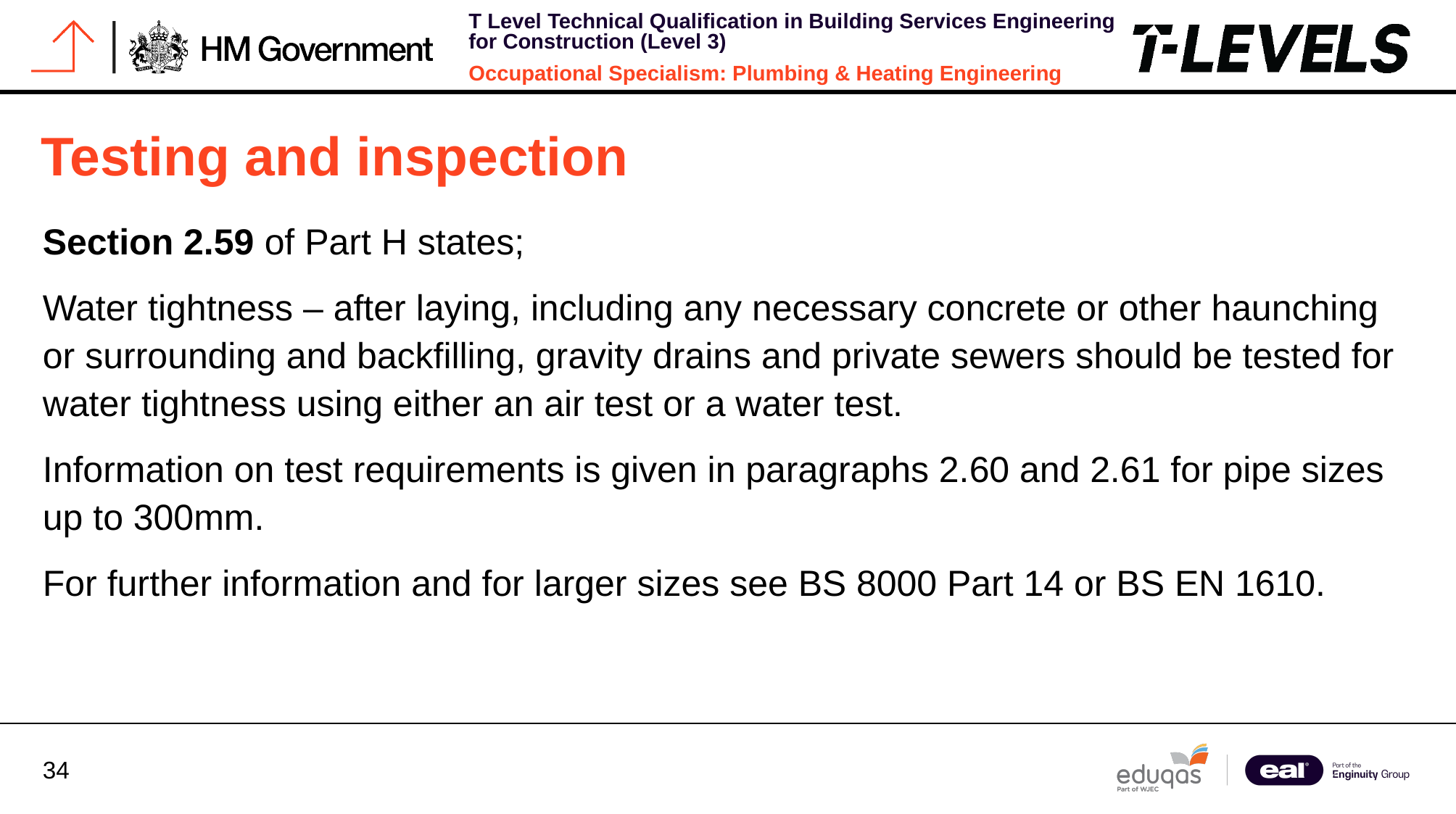

# Testing and inspection
Section 2.59 of Part H states;
Water tightness – after laying, including any necessary concrete or other haunching or surrounding and backfilling, gravity drains and private sewers should be tested for water tightness using either an air test or a water test.
Information on test requirements is given in paragraphs 2.60 and 2.61 for pipe sizes up to 300mm.
For further information and for larger sizes see BS 8000 Part 14 or BS EN 1610.